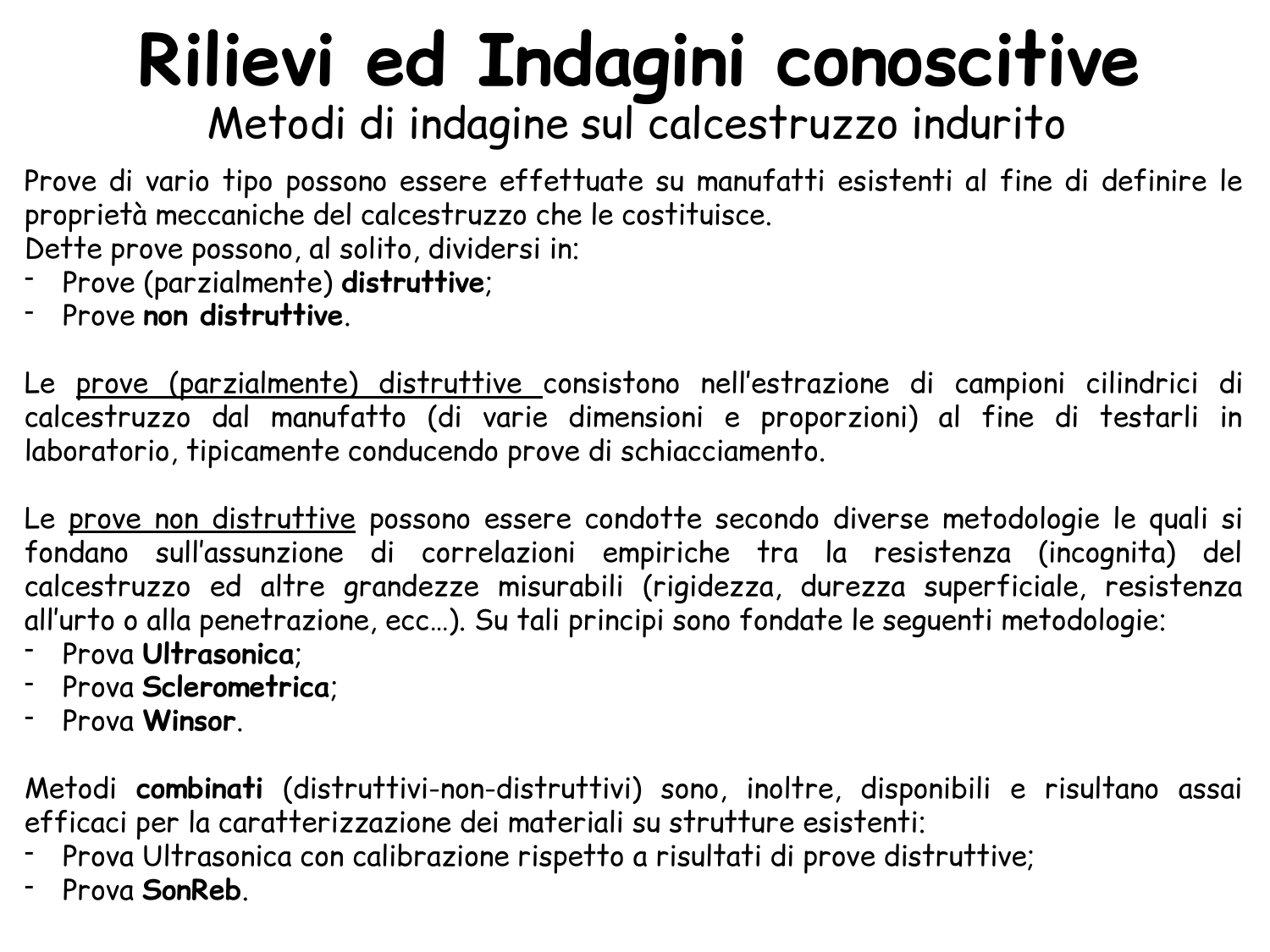

Rilievi ed Indagini conoscitive
Metodi di indagine sul calcestruzzo indurito
Prove di vario tipo possono essere effettuate su manufatti esistenti al fine di definire le proprietà meccaniche del calcestruzzo che le costituisce.
Dette prove possono, al solito, dividersi in:
 Prove (parzialmente) distruttive;
 Prove non distruttive.

Le prove (parzialmente) distruttive consistono nell’estrazione di campioni cilindrici di calcestruzzo dal manufatto (di varie dimensioni e proporzioni) al fine di testarli in laboratorio, tipicamente conducendo prove di schiacciamento.

Le prove non distruttive possono essere condotte secondo diverse metodologie le quali si fondano sull’assunzione di correlazioni empiriche tra la resistenza (incognita) del calcestruzzo ed altre grandezze misurabili (rigidezza, durezza superficiale, resistenza all’urto o alla penetrazione, ecc…). Su tali principi sono fondate le seguenti metodologie:
 Prova Ultrasonica;
 Prova Sclerometrica;
 Prova Winsor.

Metodi combinati (distruttivi-non-distruttivi) sono, inoltre, disponibili e risultano assai efficaci per la caratterizzazione dei materiali su strutture esistenti:
 Prova Ultrasonica con calibrazione rispetto a risultati di prove distruttive;
 Prova SonReb.